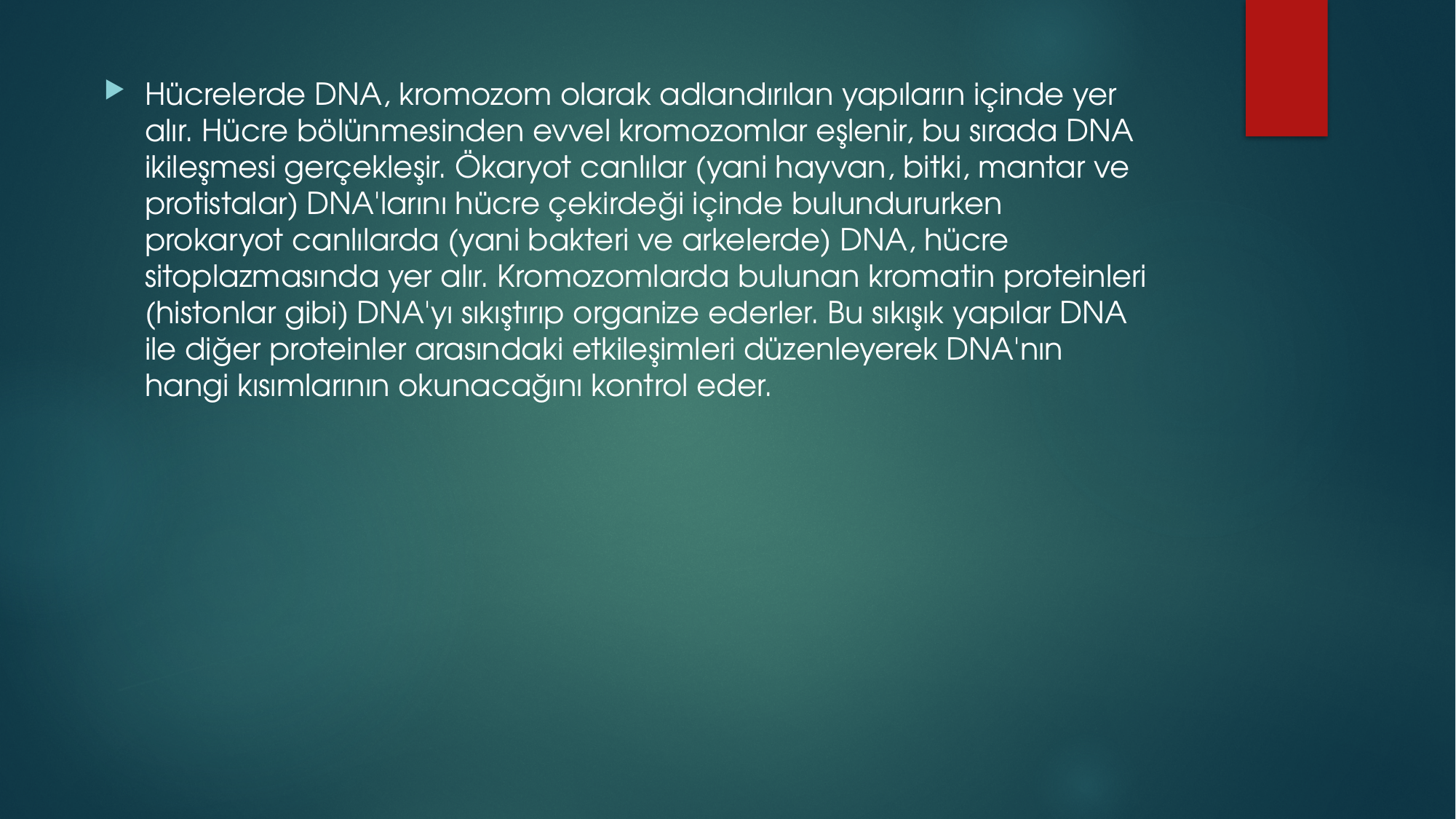

Hücrelerde DNA, kromozom olarak adlandırılan yapıların içinde yer alır. Hücre bölünmesinden evvel kromozomlar eşlenir, bu sırada DNA ikileşmesi gerçekleşir. Ökaryot canlılar (yani hayvan, bitki, mantar ve protistalar) DNA'larını hücre çekirdeği içinde bulundururken prokaryot canlılarda (yani bakteri ve arkelerde) DNA, hücre sitoplazmasında yer alır. Kromozomlarda bulunan kromatin proteinleri (histonlar gibi) DNA'yı sıkıştırıp organize ederler. Bu sıkışık yapılar DNA ile diğer proteinler arasındaki etkileşimleri düzenleyerek DNA'nın hangi kısımlarının okunacağını kontrol eder.